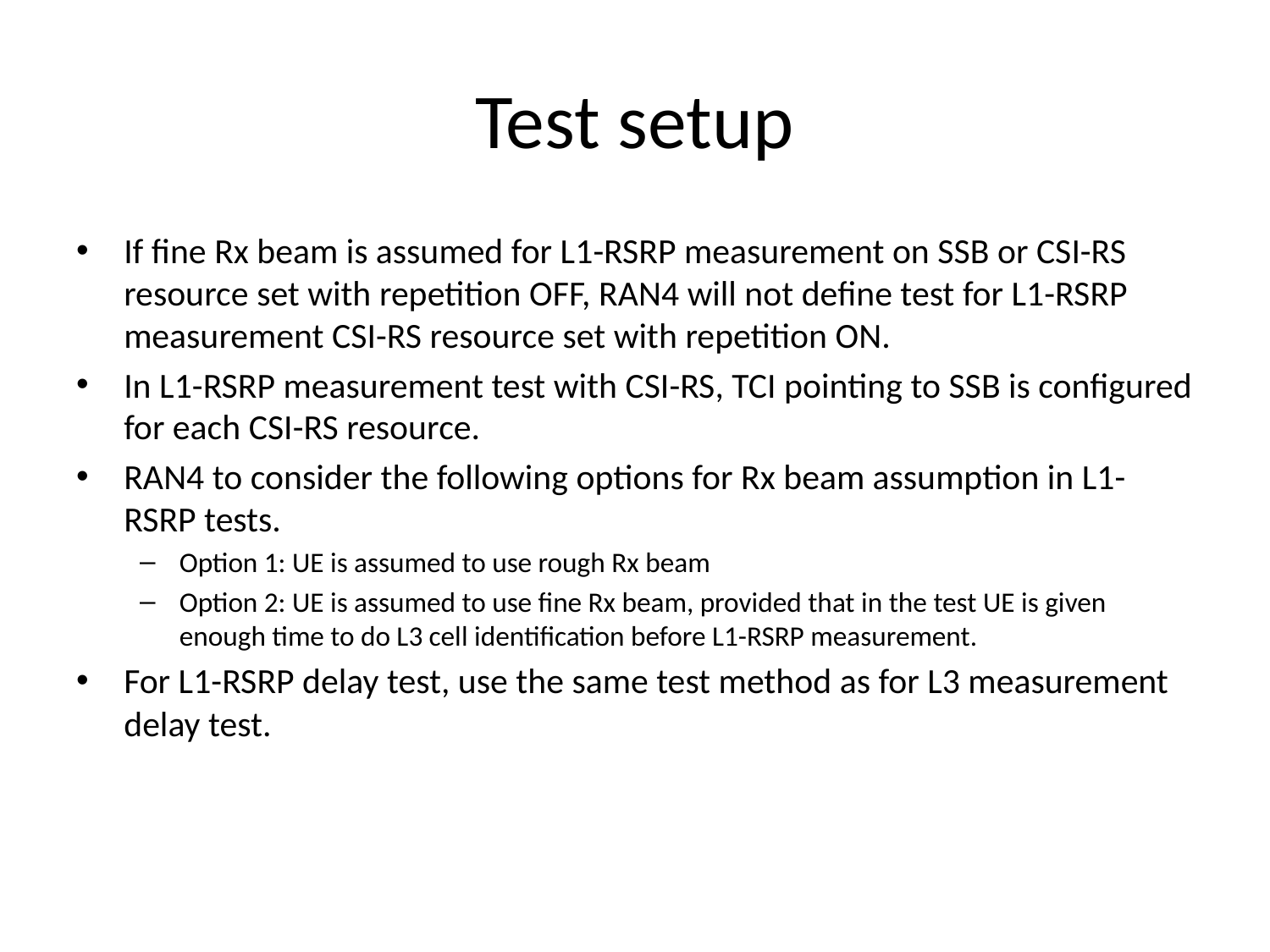

# Test setup
If fine Rx beam is assumed for L1-RSRP measurement on SSB or CSI-RS resource set with repetition OFF, RAN4 will not define test for L1-RSRP measurement CSI-RS resource set with repetition ON.
In L1-RSRP measurement test with CSI-RS, TCI pointing to SSB is configured for each CSI-RS resource.
RAN4 to consider the following options for Rx beam assumption in L1-RSRP tests.
Option 1: UE is assumed to use rough Rx beam
Option 2: UE is assumed to use fine Rx beam, provided that in the test UE is given enough time to do L3 cell identification before L1-RSRP measurement.
For L1-RSRP delay test, use the same test method as for L3 measurement delay test.